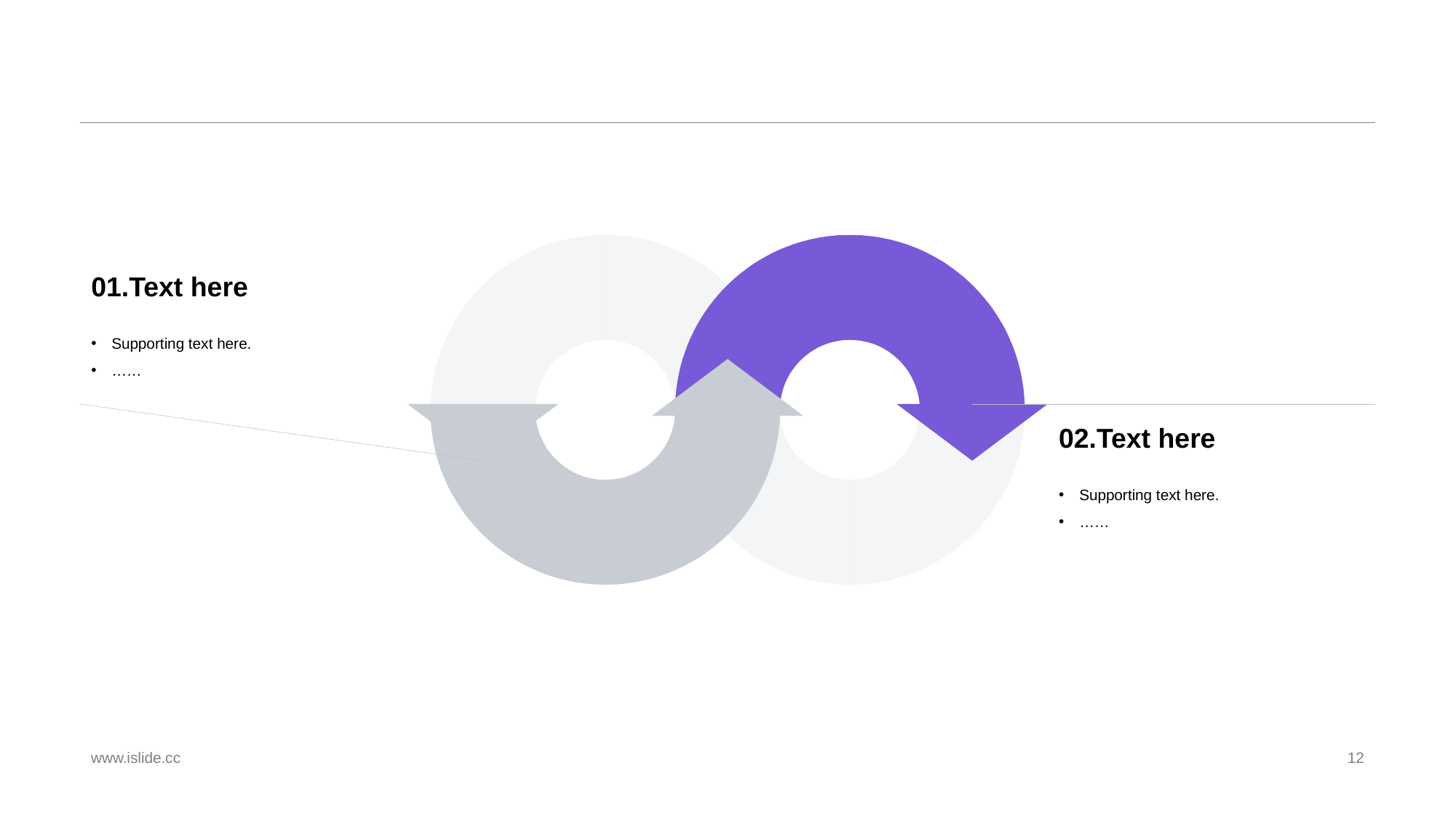

#

01.Text here
Supporting text here.
……

02.Text here
Supporting text here.
……
www.islide.cc
12